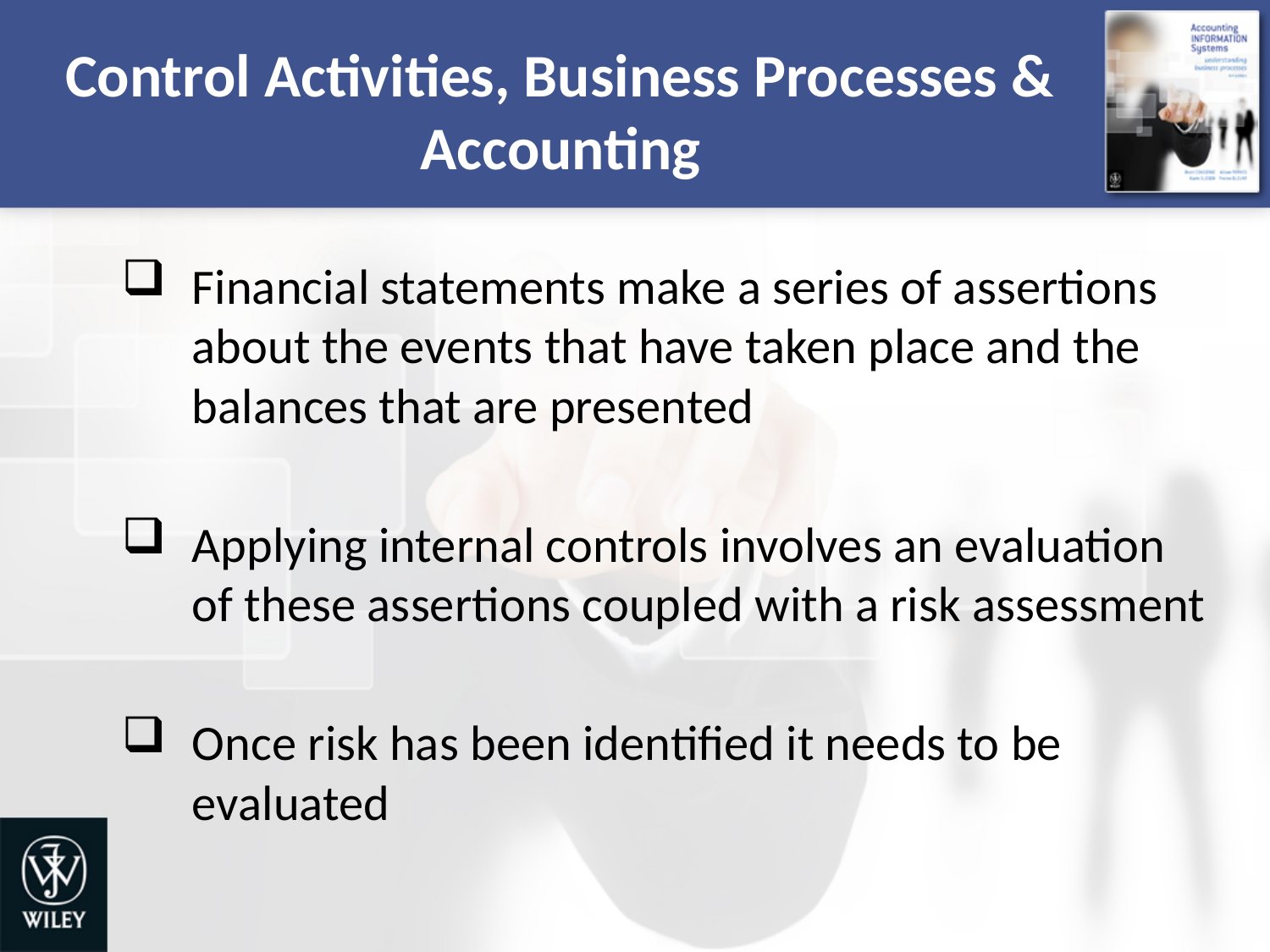

# Control Activities, Business Processes & Accounting
Financial statements make a series of assertions about the events that have taken place and the balances that are presented

Applying internal controls involves an evaluation of these assertions coupled with a risk assessment

Once risk has been identified it needs to be evaluated